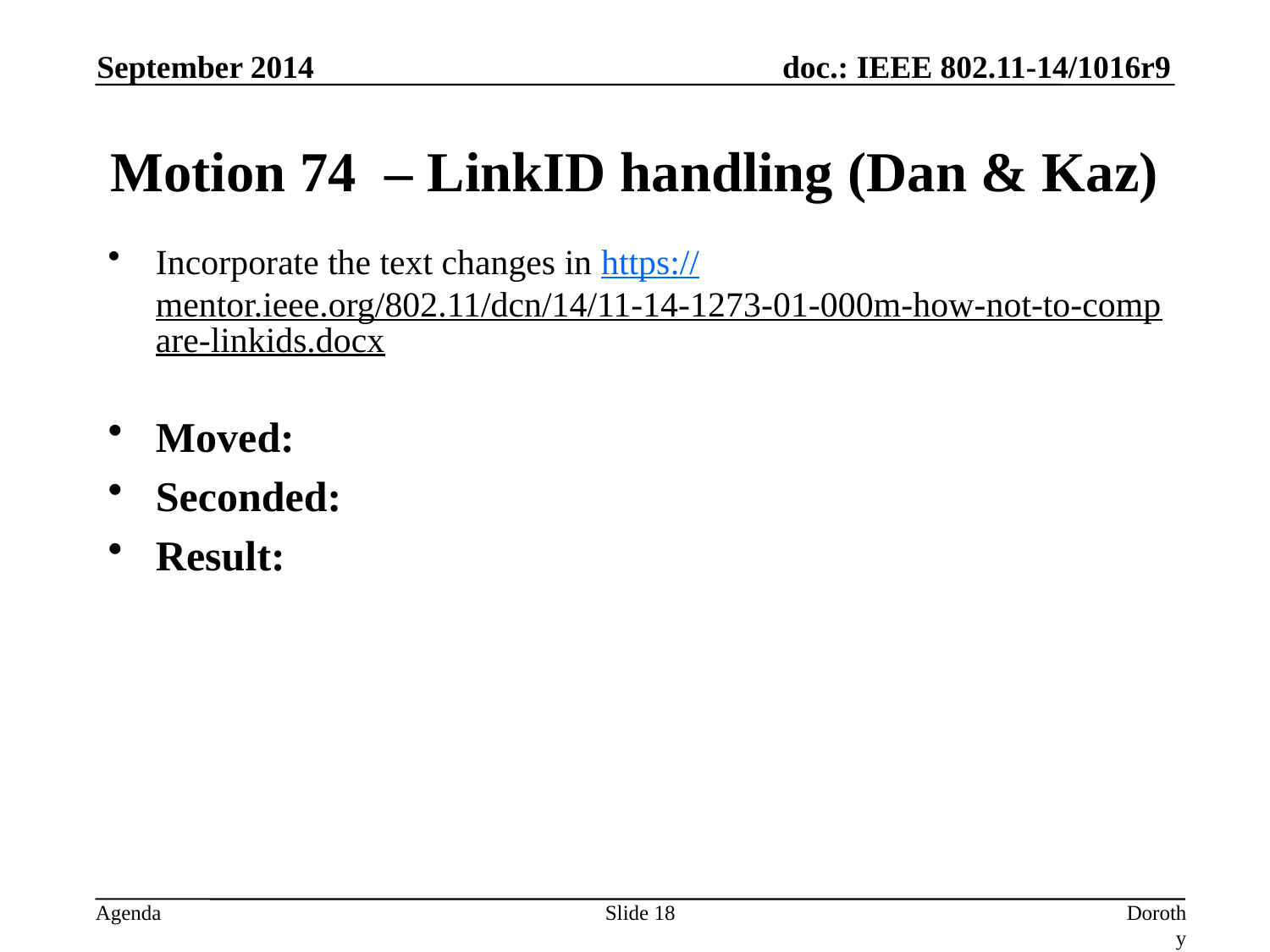

September 2014
# Motion 74  – LinkID handling (Dan & Kaz)
Incorporate the text changes in https://mentor.ieee.org/802.11/dcn/14/11-14-1273-01-000m-how-not-to-compare-linkids.docx
Moved:
Seconded:
Result:

Slide 18
Dorothy Stanley, Aruba Networks